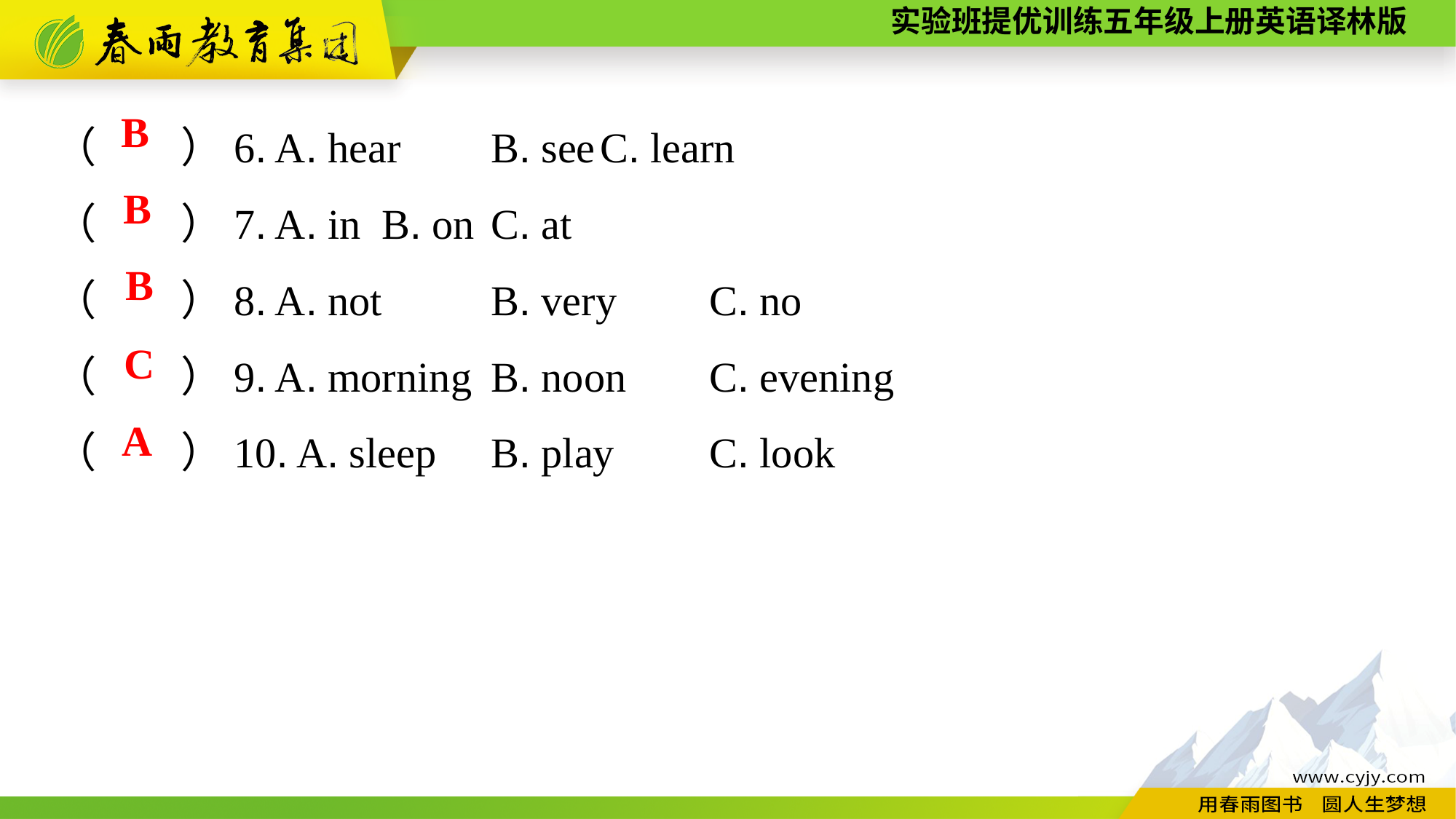

（　　）6. A. hear	B. see	C. learn
（　　）7. A. in	B. on	C. at
（　　）8. A. not	B. very	C. no
（　　）9. A. morning	B. noon	C. evening
（　　）10. A. sleep	B. play	C. look
B
B
B
C
A